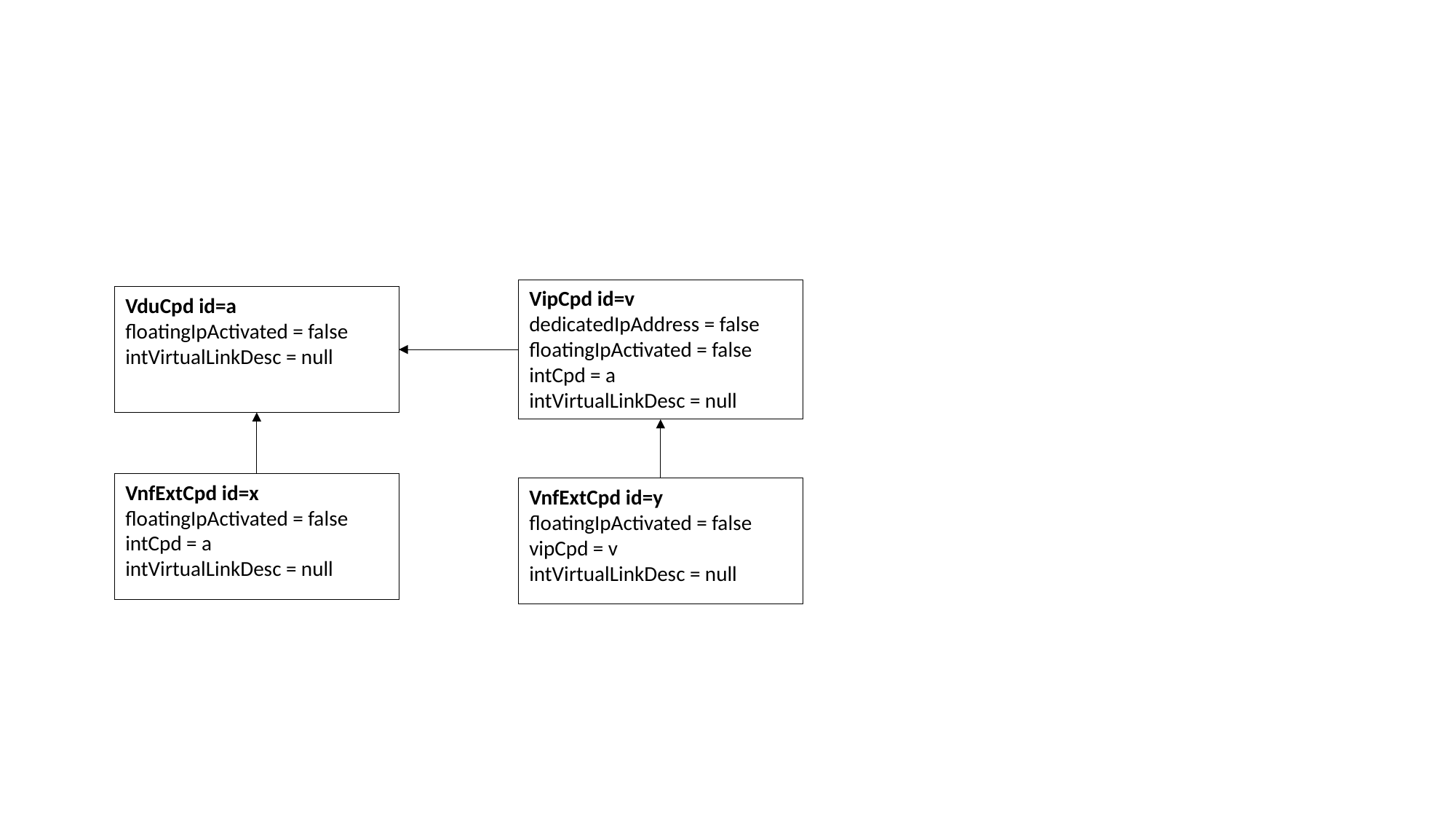

VipCpd id=v
dedicatedIpAddress = false
floatingIpActivated = false
intCpd = a
intVirtualLinkDesc = null
VduCpd id=a
floatingIpActivated = false
intVirtualLinkDesc = null
VnfExtCpd id=x
floatingIpActivated = false
intCpd = a
intVirtualLinkDesc = null

VnfExtCpd id=y
floatingIpActivated = false
vipCpd = v
intVirtualLinkDesc = null